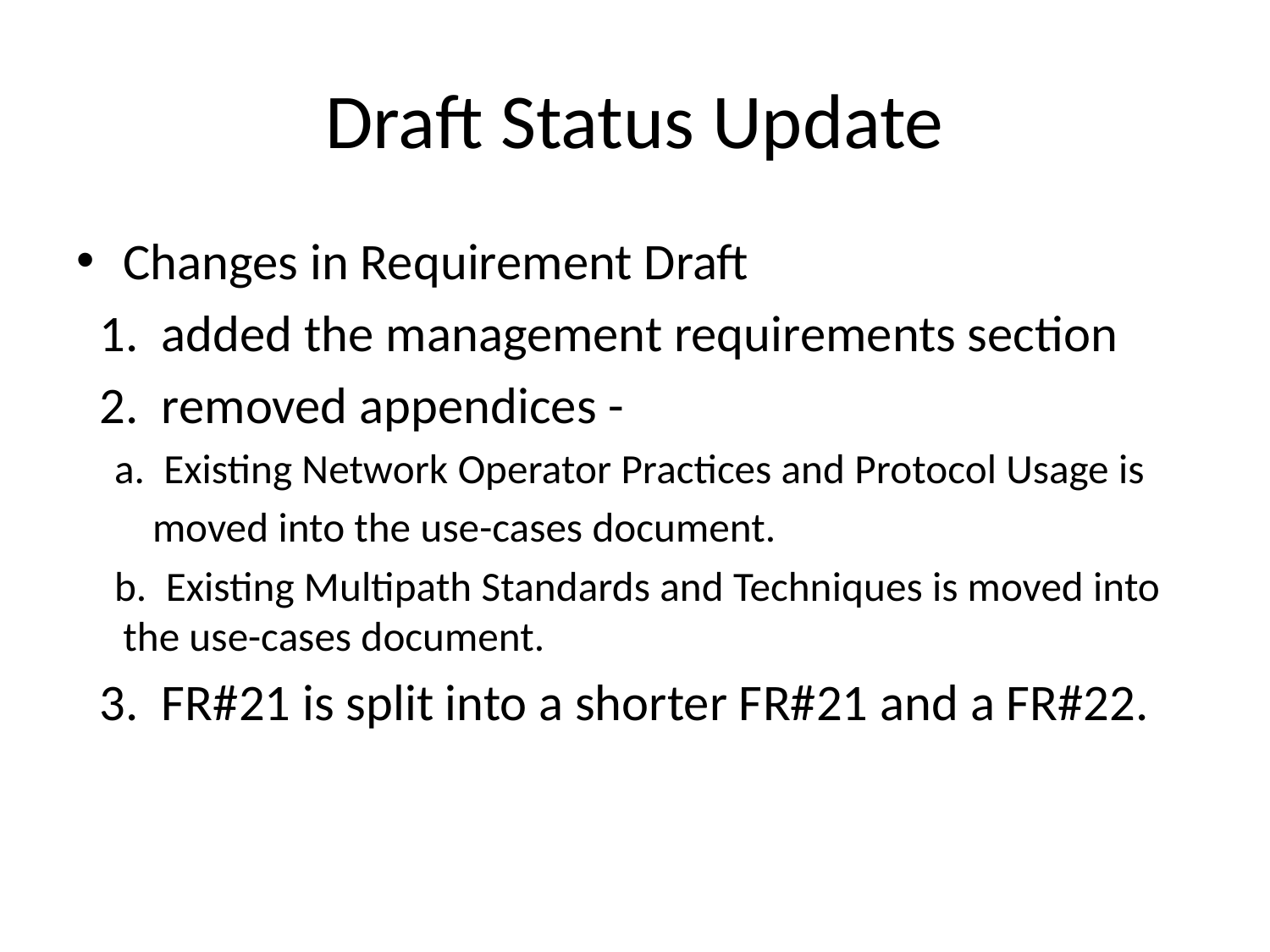

# Draft Status Update
Changes in Requirement Draft
  1.  added the management requirements section
  2.  removed appendices -
    a.  Existing Network Operator Practices and Protocol Usage is
        moved into the use-cases document.
    b.  Existing Multipath Standards and Techniques is moved into the use-cases document.
  3.  FR#21 is split into a shorter FR#21 and a FR#22.